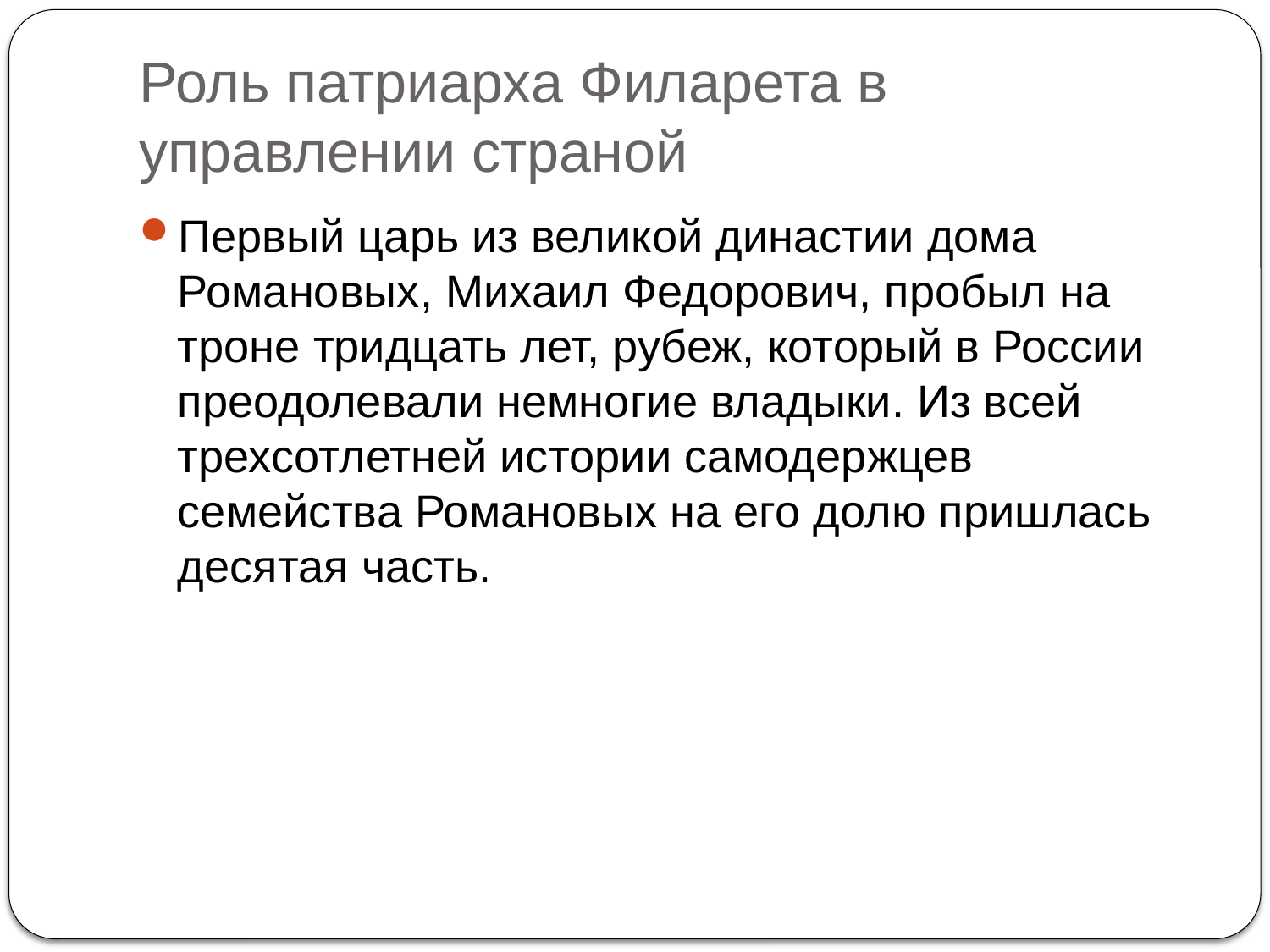

# Роль патриарха Филарета в управлении страной
Первый царь из великой династии дома Романовых, Михаил Федорович, пробыл на троне тридцать лет, рубеж, который в России преодолевали немногие владыки. Из всей трехсотлетней истории самодержцев семейства Романовых на его долю пришлась десятая часть.